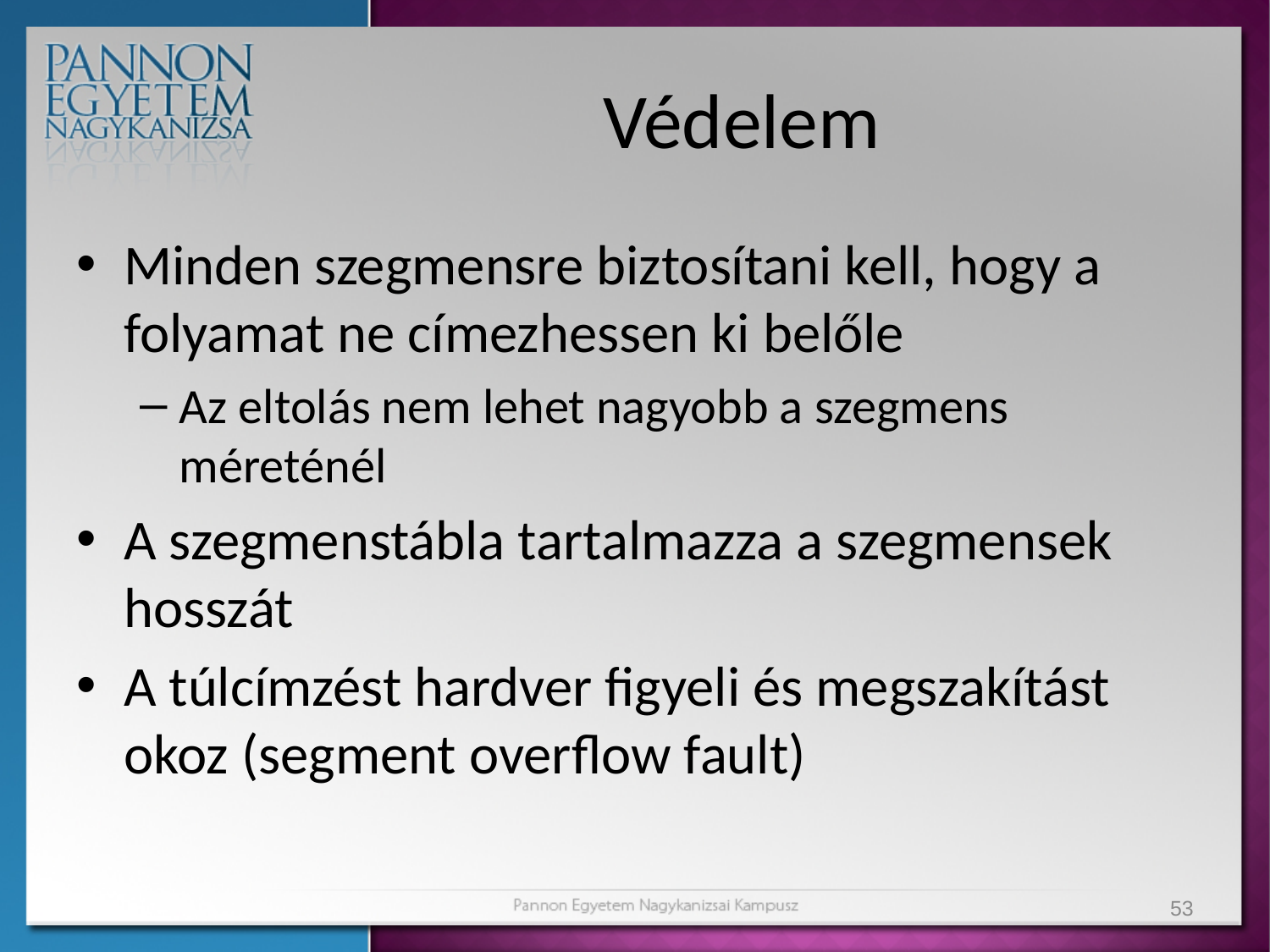

# Védelem
Minden szegmensre biztosítani kell, hogy a folyamat ne címezhessen ki belőle
Az eltolás nem lehet nagyobb a szegmens méreténél
A szegmenstábla tartalmazza a szegmensek hosszát
A túlcímzést hardver figyeli és megszakítást okoz (segment overflow fault)
53